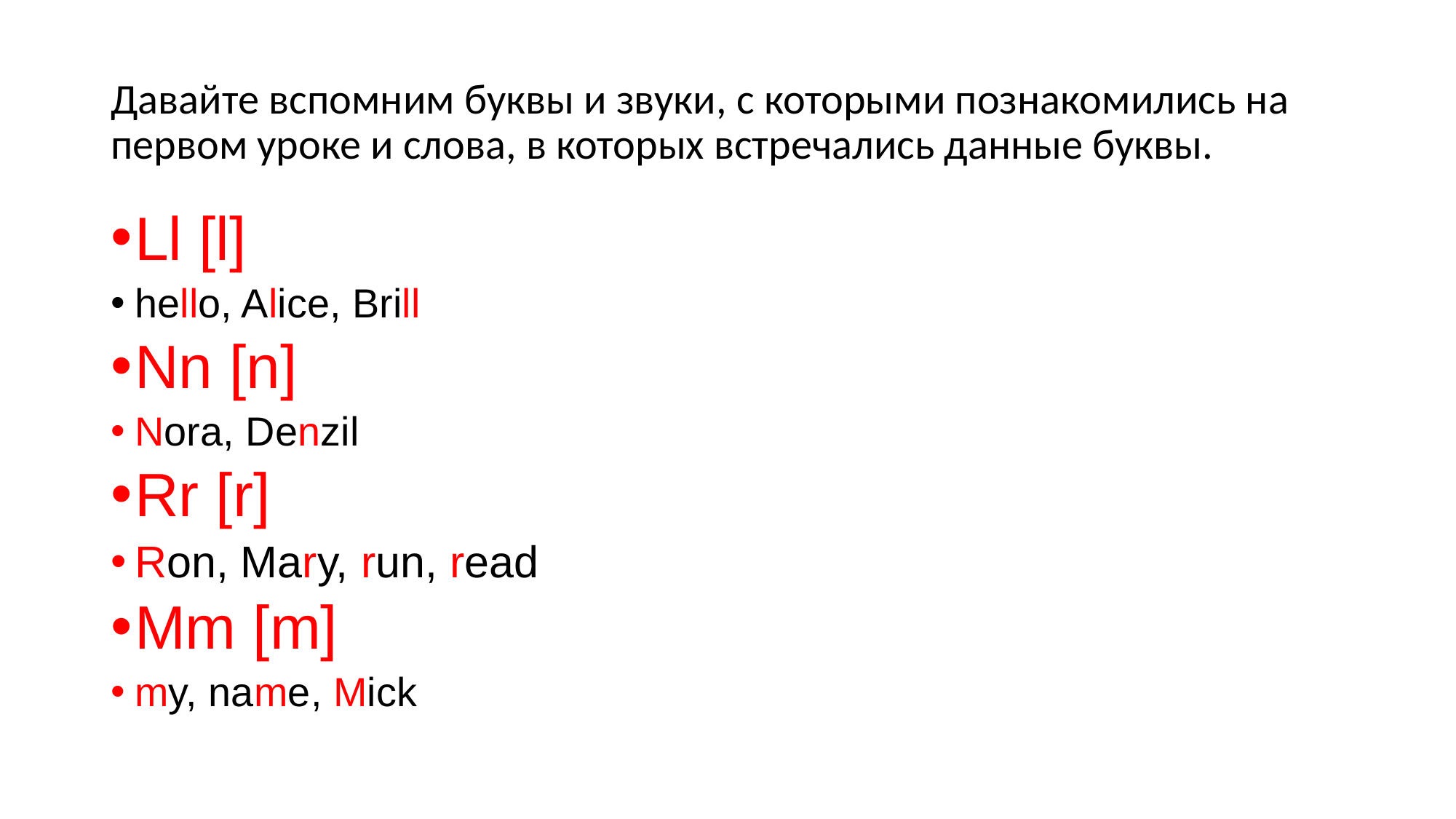

# Давайте вспомним буквы и звуки, с которыми познакомились на первом уроке и слова, в которых встречались данные буквы.
Ll [l]
hello, Alice, Brill
Nn [n]
Nora, Denzil
Rr [r]
Ron, Mary, run, read
Mm [m]
my, name, Mick